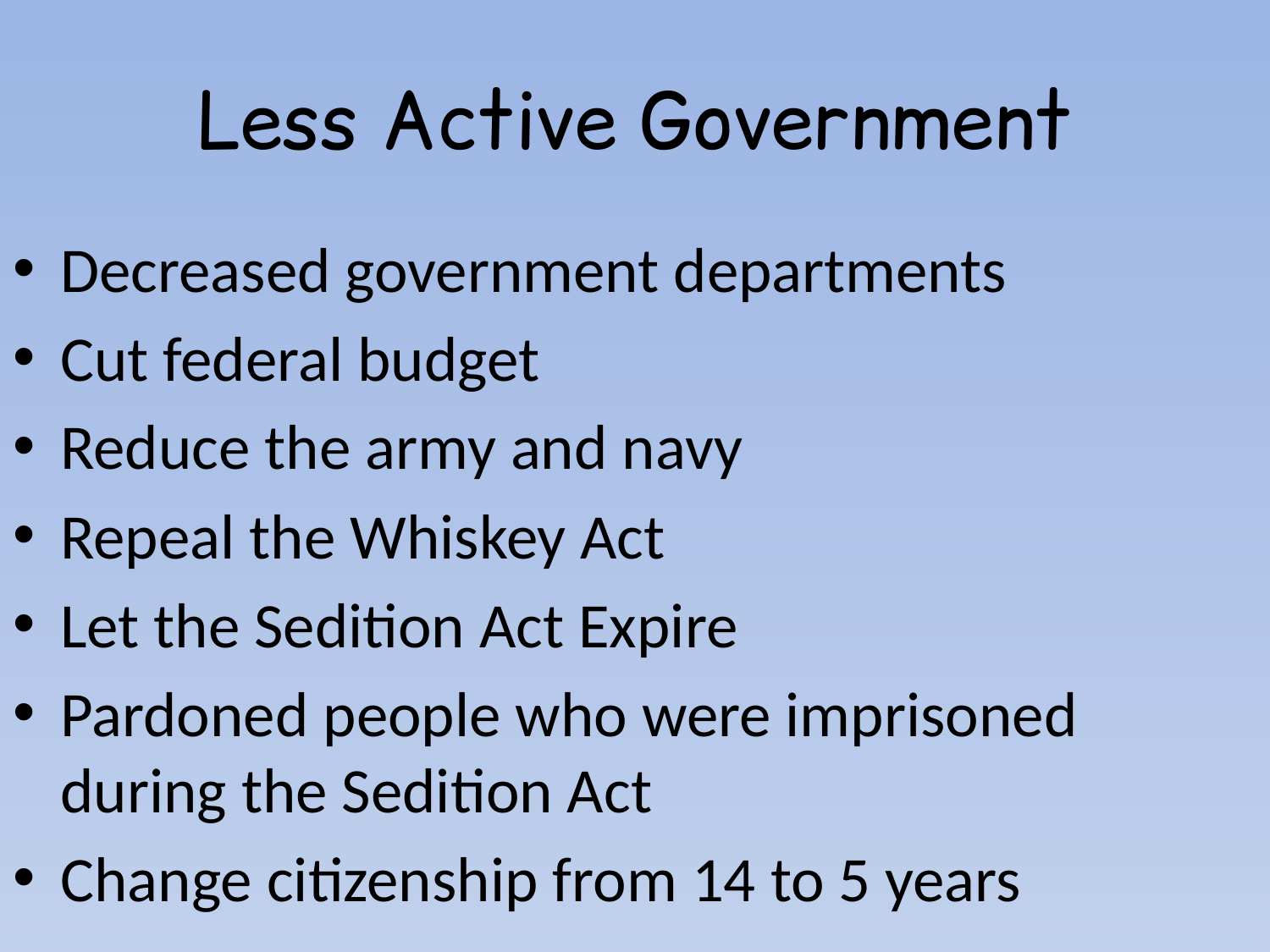

# Less Active Government
Decreased government departments
Cut federal budget
Reduce the army and navy
Repeal the Whiskey Act
Let the Sedition Act Expire
Pardoned people who were imprisoned during the Sedition Act
Change citizenship from 14 to 5 years